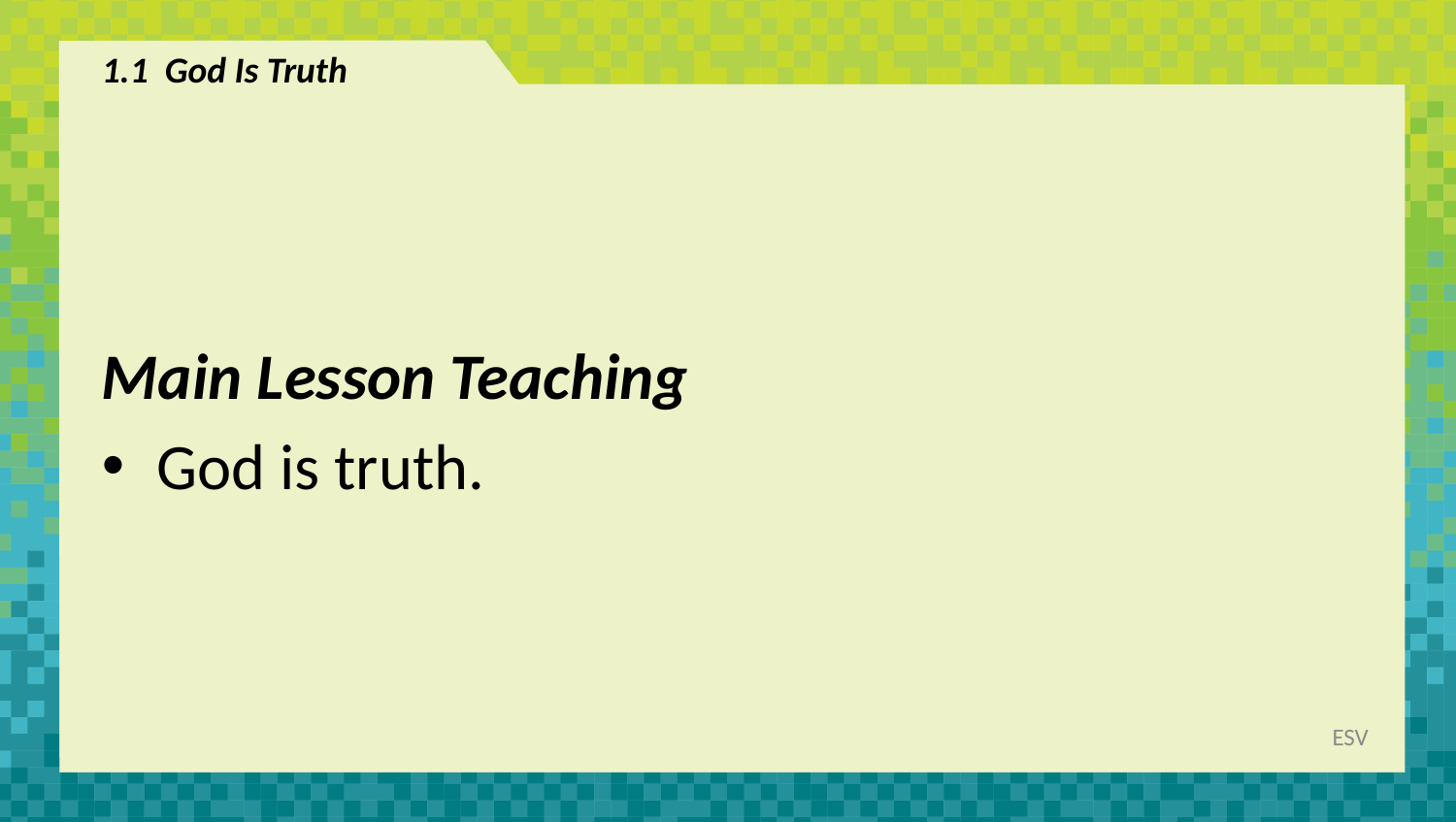

# 1.1  God Is Truth
Main Lesson Teaching
God is truth.
ESV